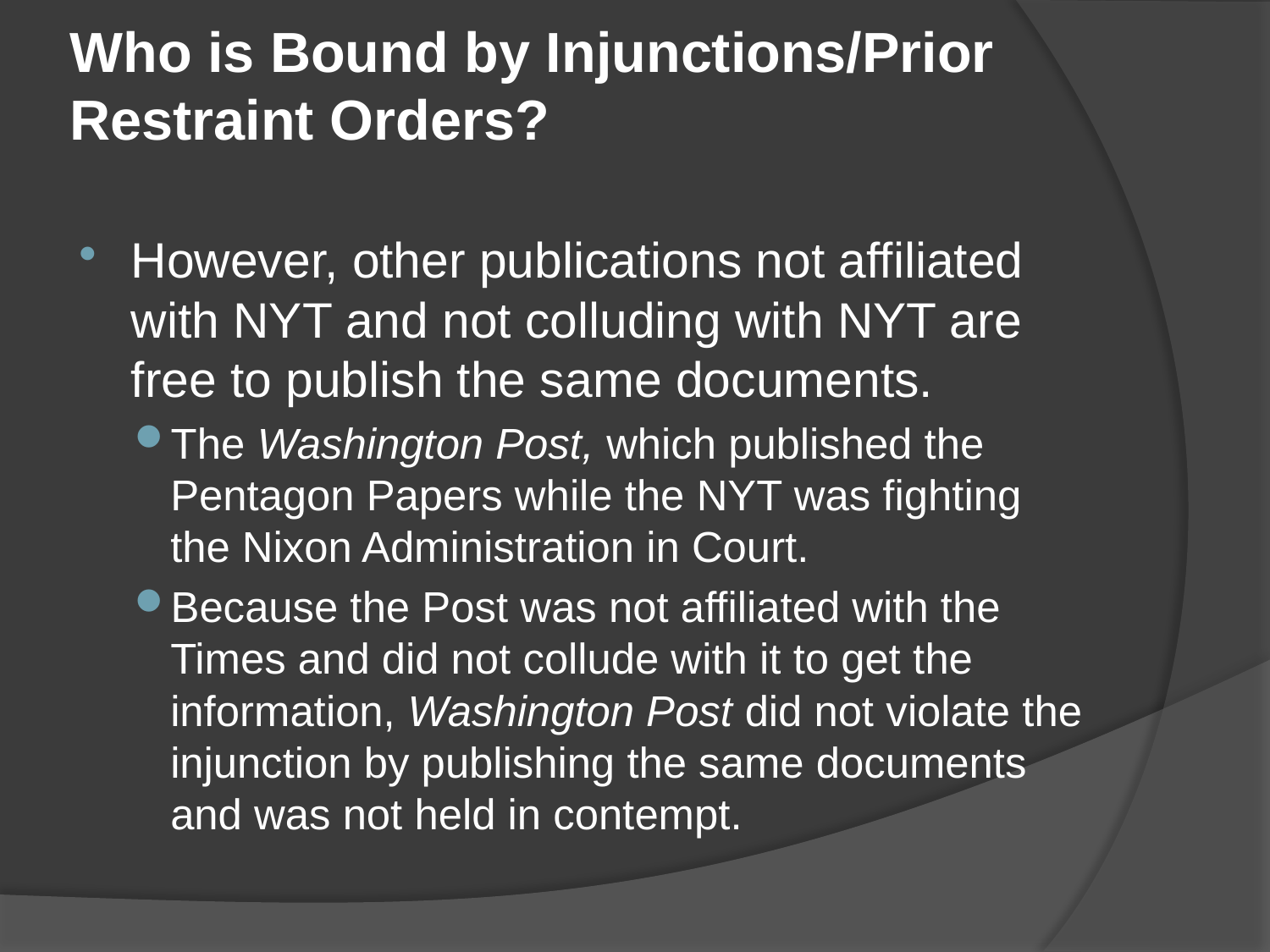

# Who is Bound by Injunctions/Prior Restraint Orders?
However, other publications not affiliated with NYT and not colluding with NYT are free to publish the same documents.
The Washington Post, which published the Pentagon Papers while the NYT was fighting the Nixon Administration in Court.
Because the Post was not affiliated with the Times and did not collude with it to get the information, Washington Post did not violate the injunction by publishing the same documents and was not held in contempt.